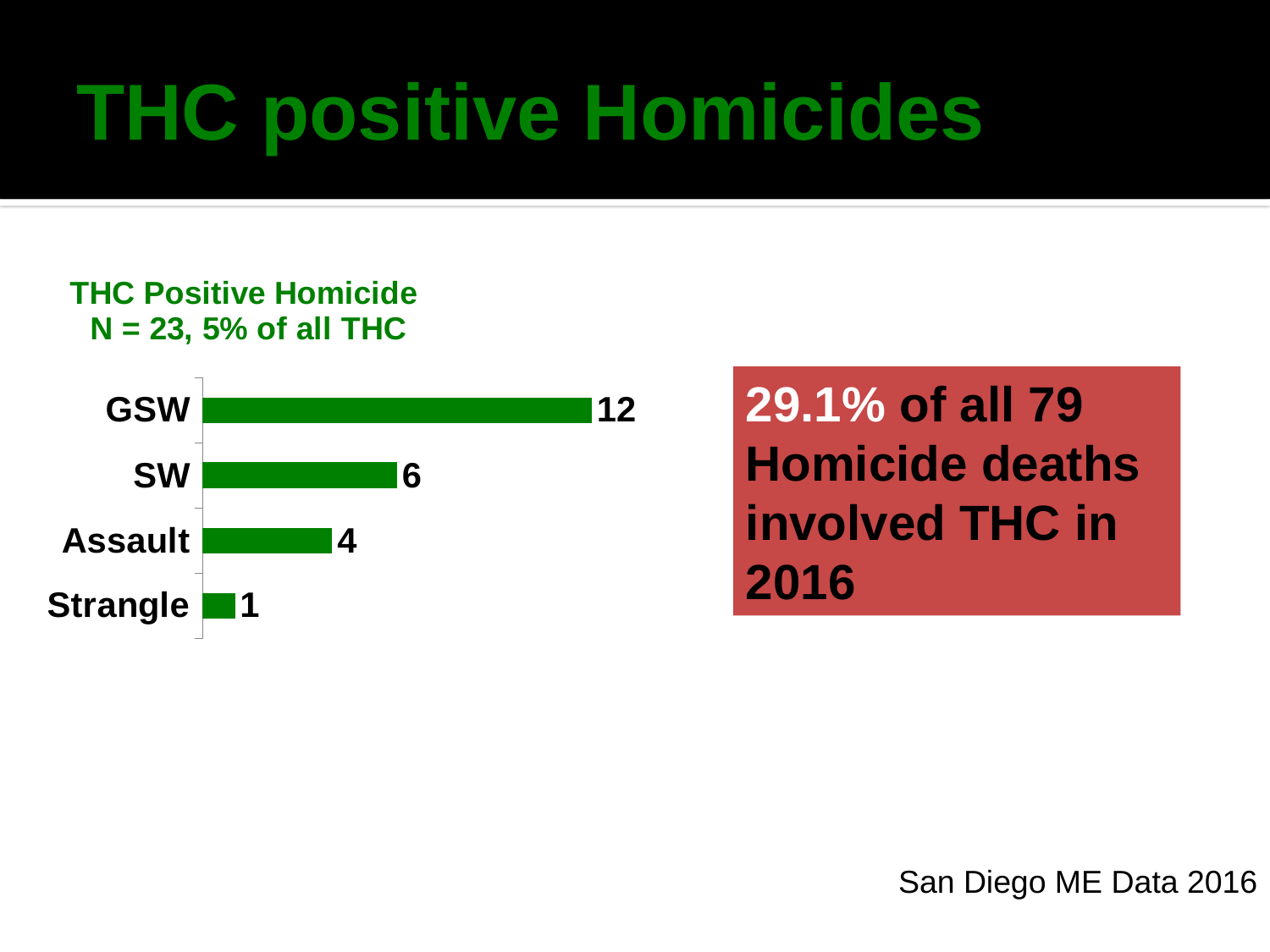

# THC positive Homicides

### Chart: THC Positive Homicide
 N = 23, 5% of all THC

| Category |  |
|---|---|
| Strangle | 1.0 |
| Assault | 4.0 |
| SW | 6.0 |
| GSW | 12.0 |
29.1% of all 79 Homicide deaths involved THC in 2016
San Diego ME Data 2016